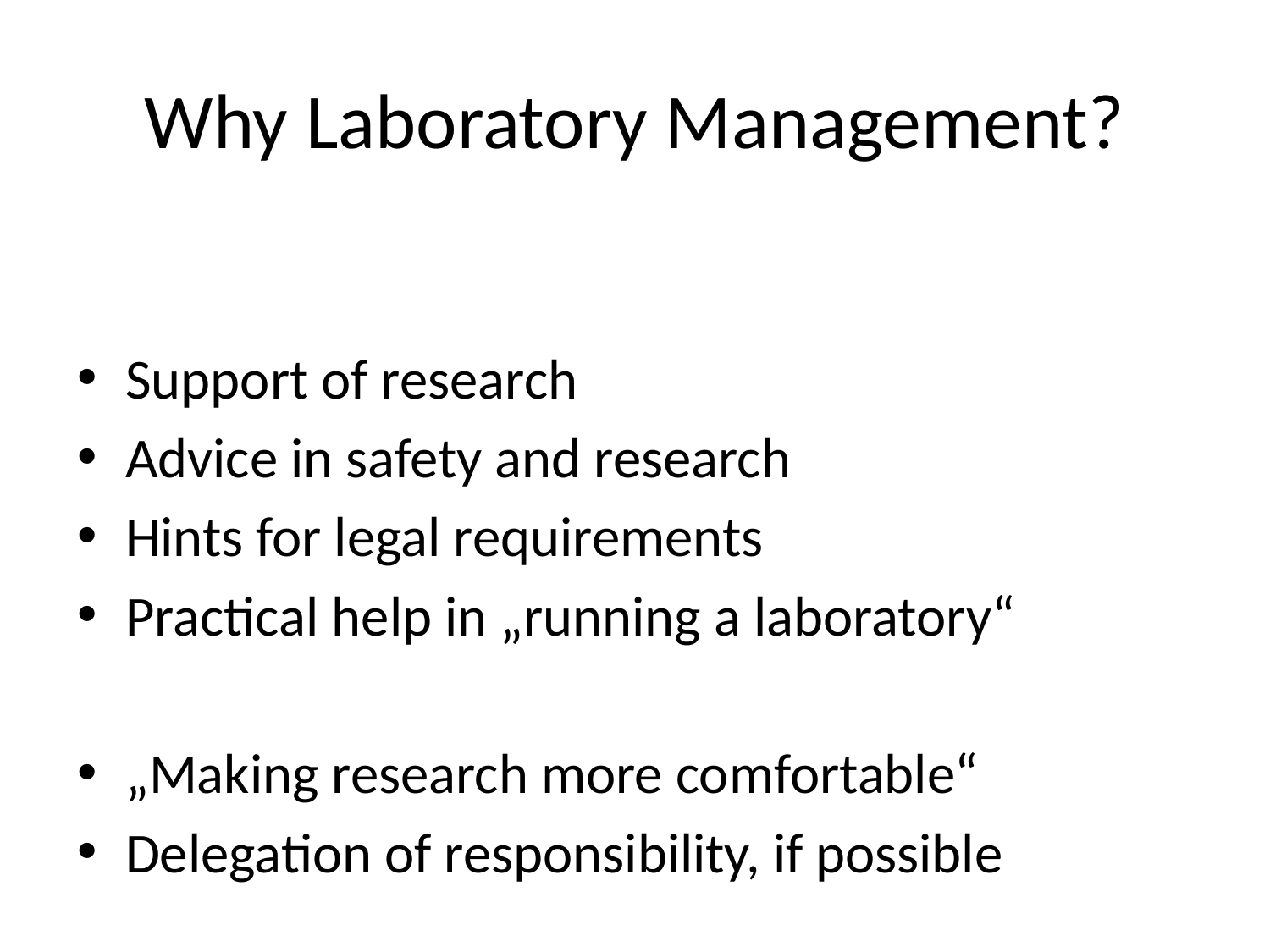

# Why Laboratory Management?
Support of research
Advice in safety and research
Hints for legal requirements
Practical help in „running a laboratory“

„Making research more comfortable“
Delegation of responsibility, if possible